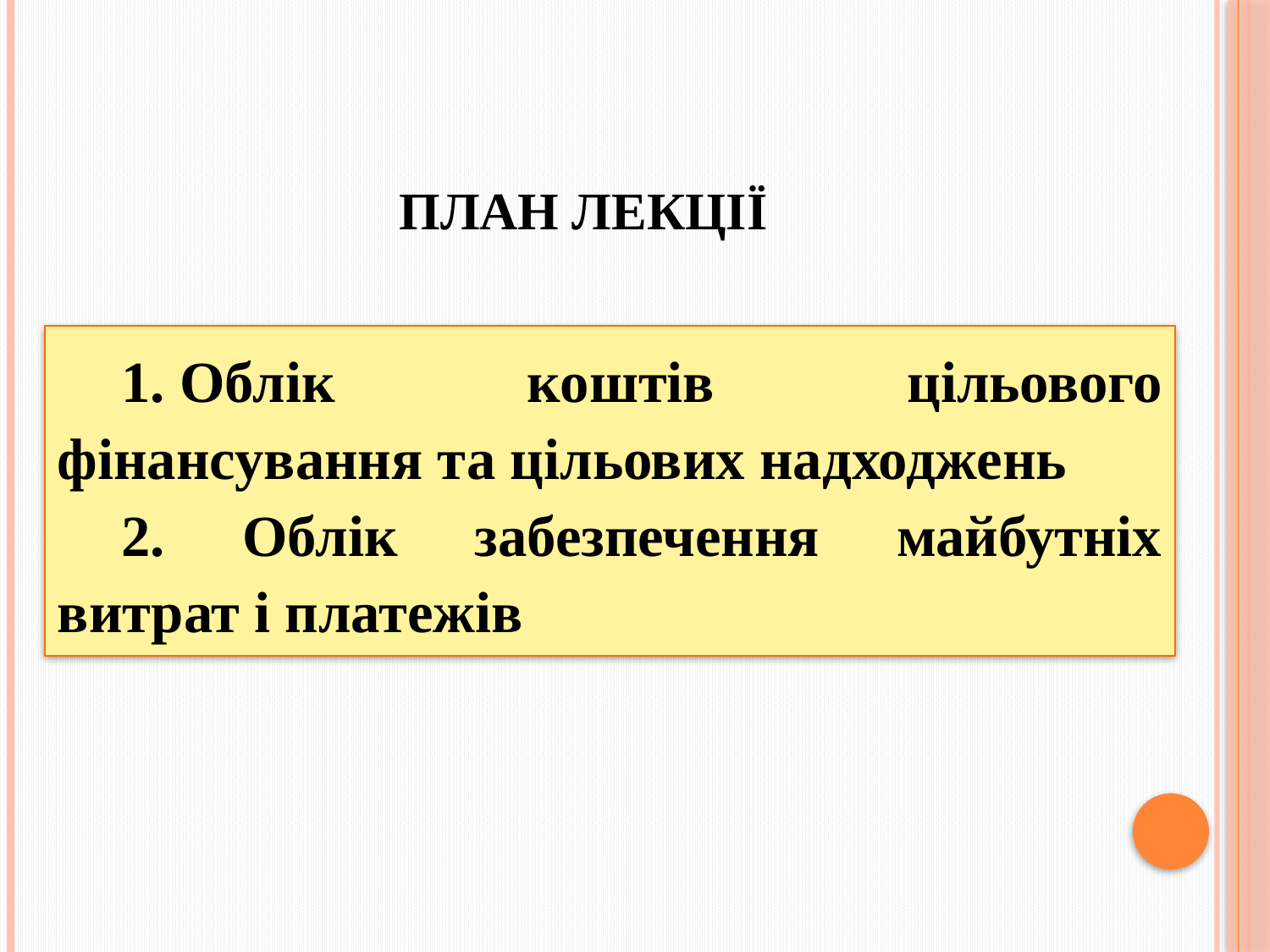

# План лекції
1. Облік коштів цільового фінансування та цільових надходжень
2. Облік забезпечення майбутніх витрат і платежів